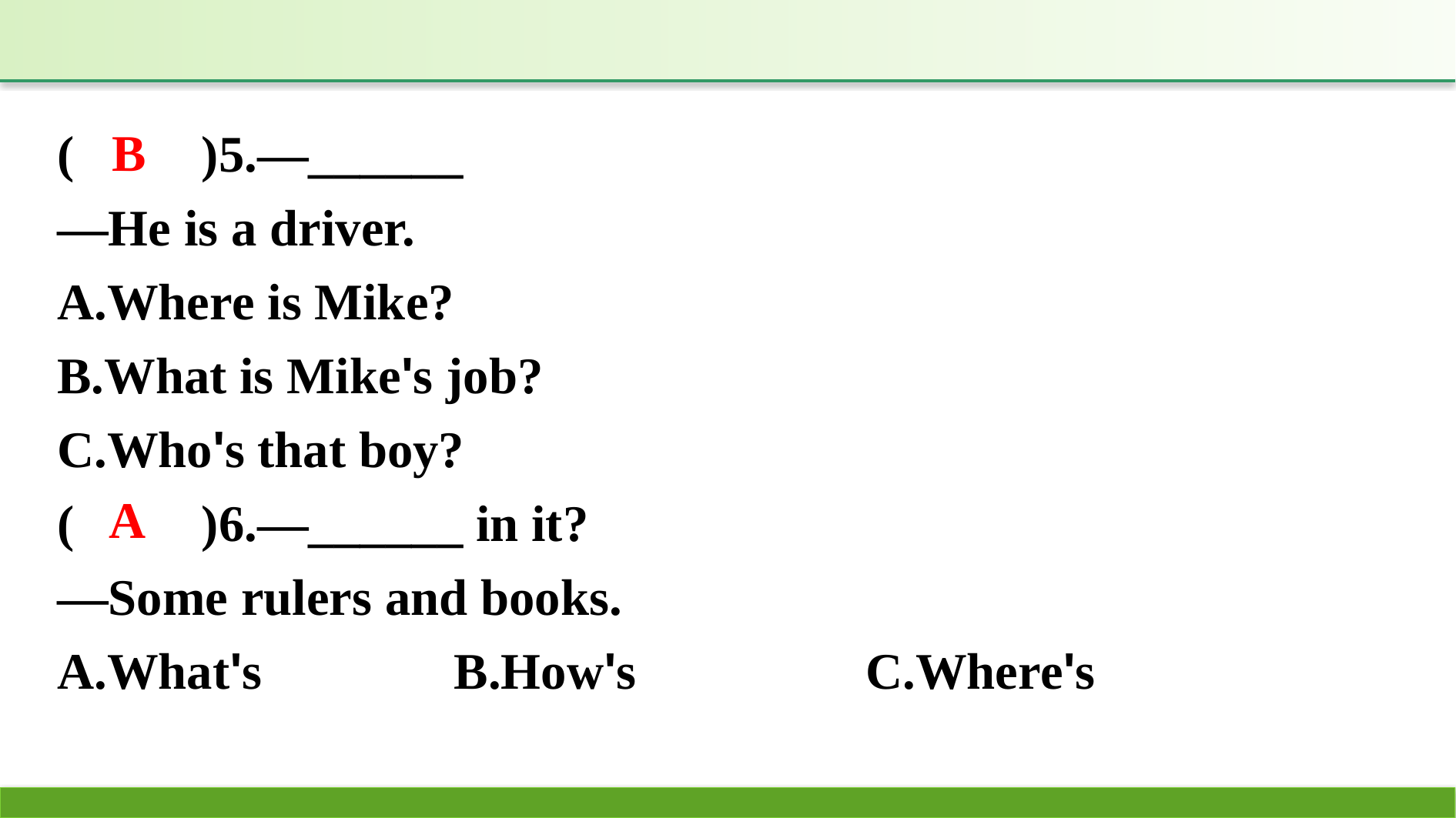

(　　)5.—______
—He is a driver.
A.Where is Mike?
B.What is Mike's job?
C.Who's that boy?
(　　)6.—______ in it?
—Some rulers and books.
A.What's		B.How's		C.Where's
B
A